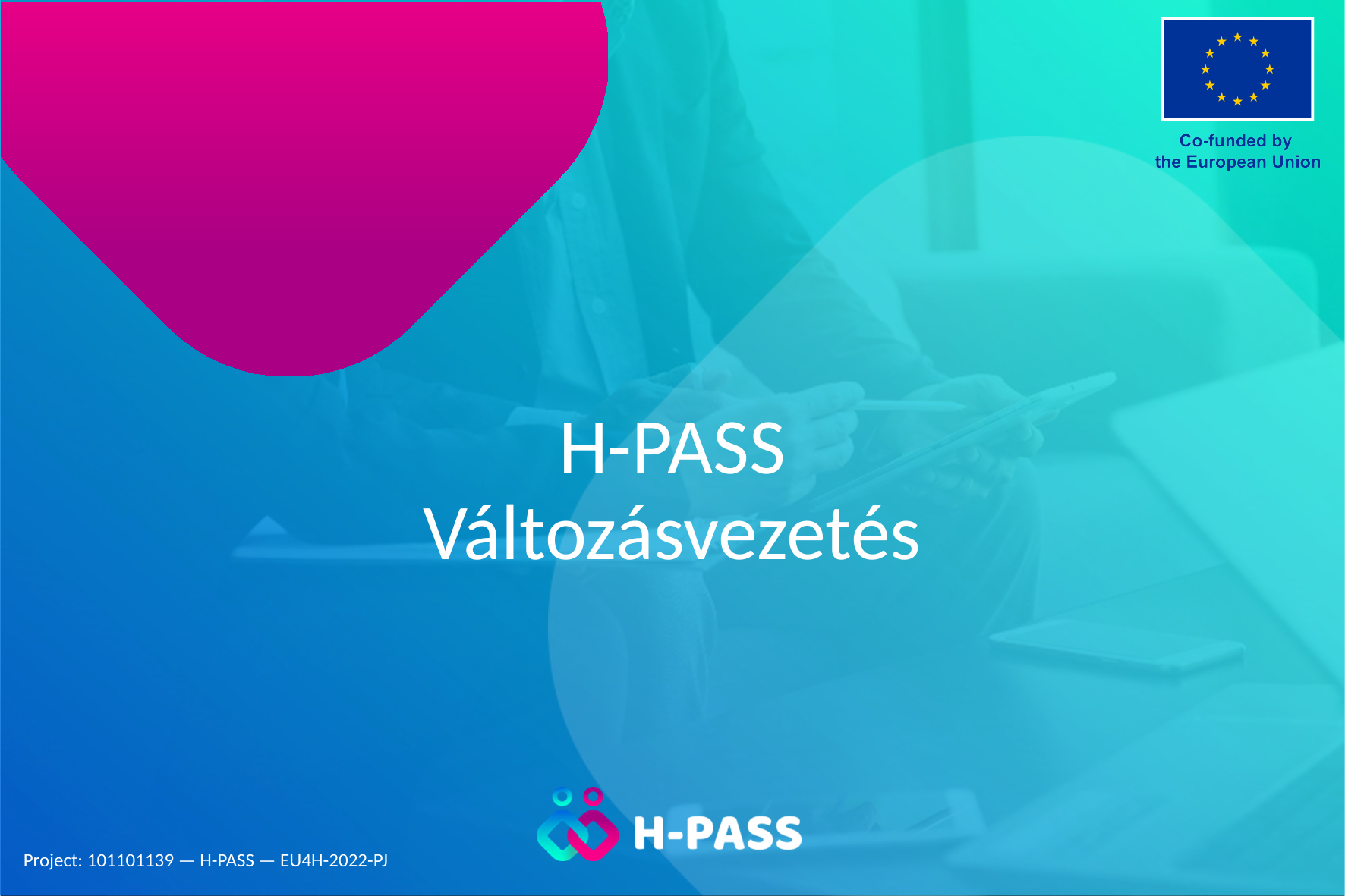

# H-PASS Változásvezetés
Project: 101101139 — H-PASS — EU4H-2022-PJ